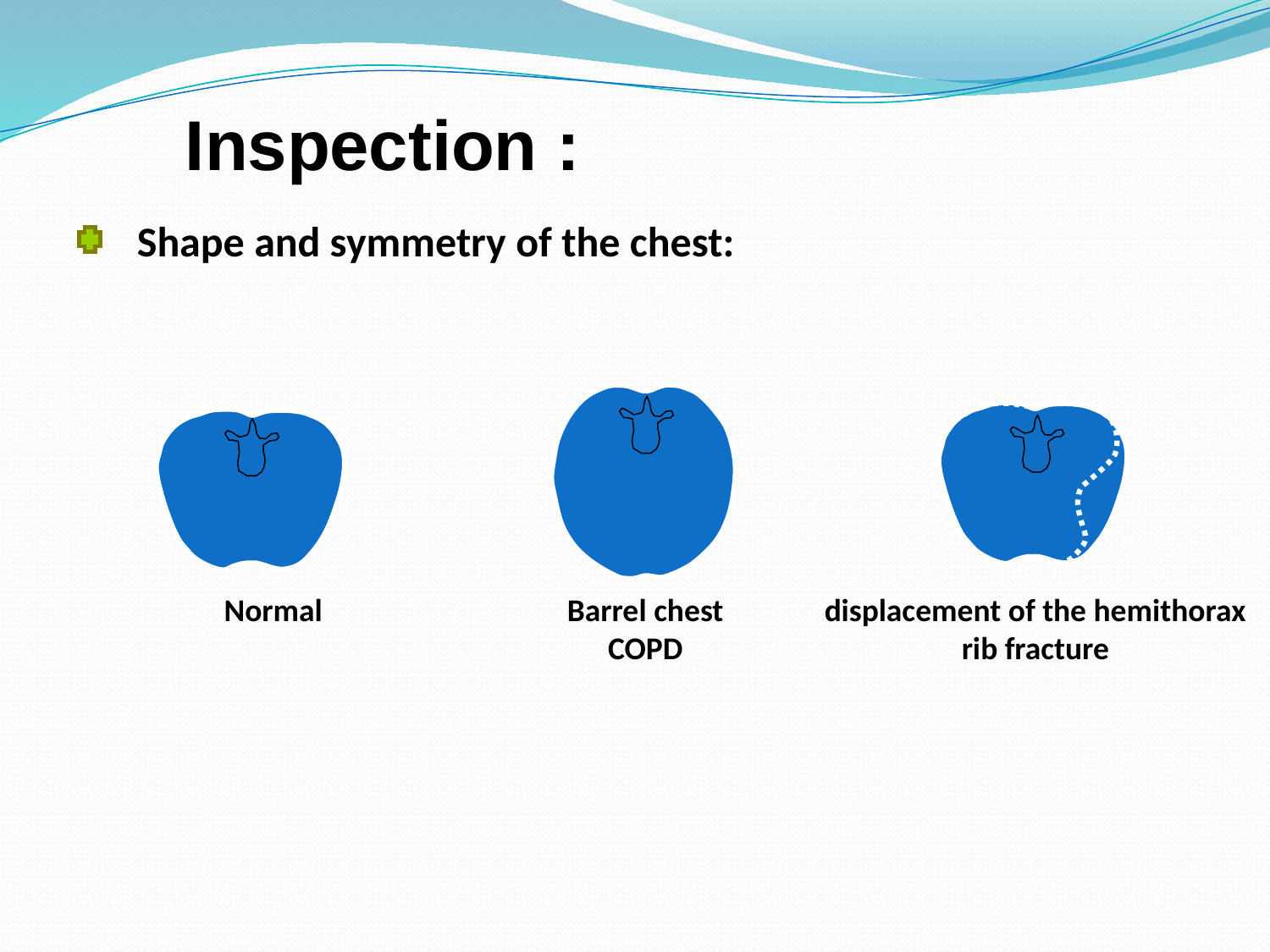

Inspection :
Shape and symmetry of the chest:

Normal
Barrel chest
COPD
displacement of the hemithorax
rib fracture